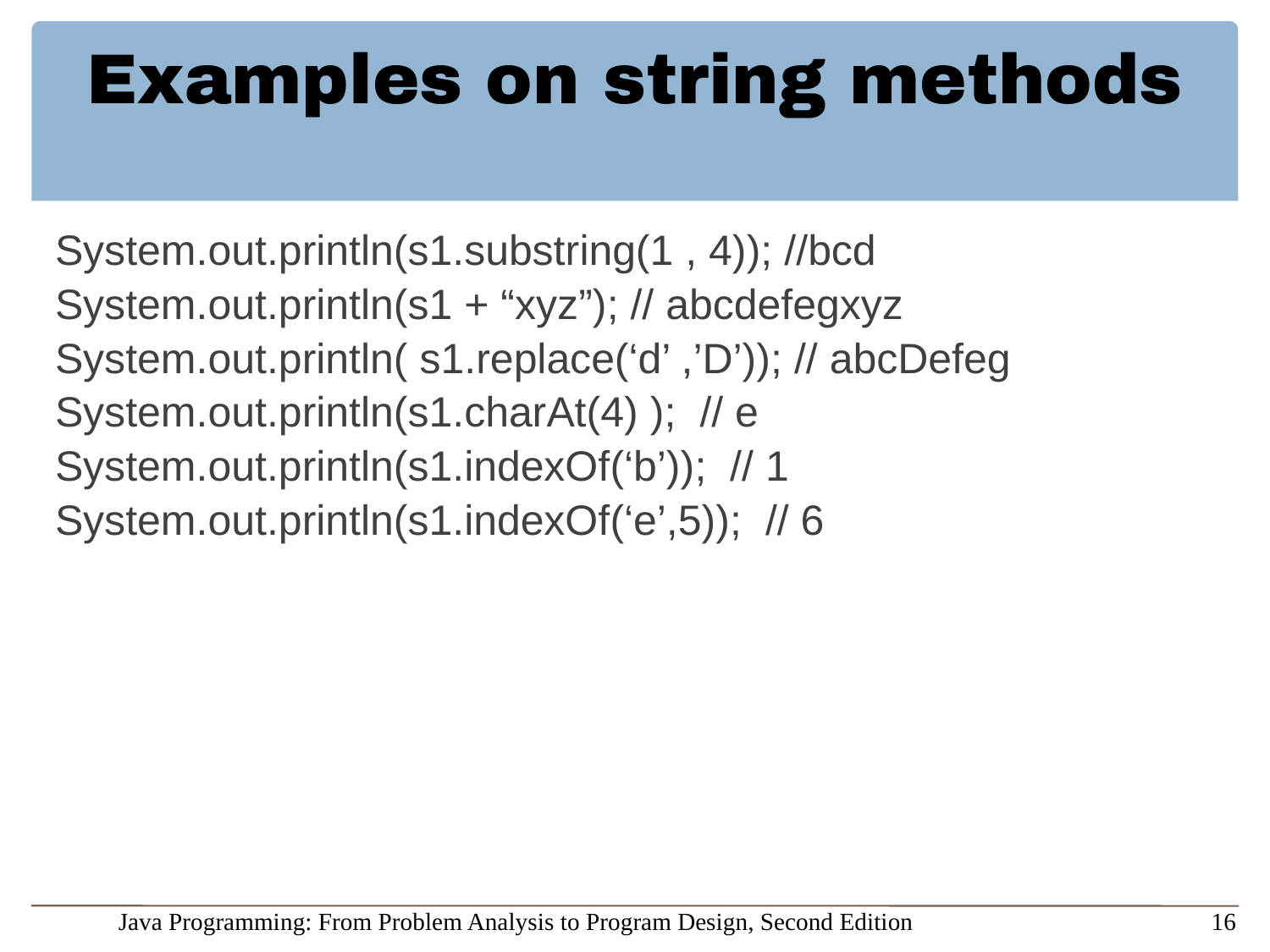

# Examples on string methods
System.out.println(s1.substring(1 , 4)); //bcd
System.out.println(s1 + “xyz”); // abcdefegxyz
System.out.println( s1.replace(‘d’ ,’D’)); // abcDefeg
System.out.println(s1.charAt(4) );  // e
System.out.println(s1.indexOf(‘b’));  // 1
System.out.println(s1.indexOf(‘e’,5));  // 6

Java Programming: From Problem Analysis to Program Design, Second Edition
16